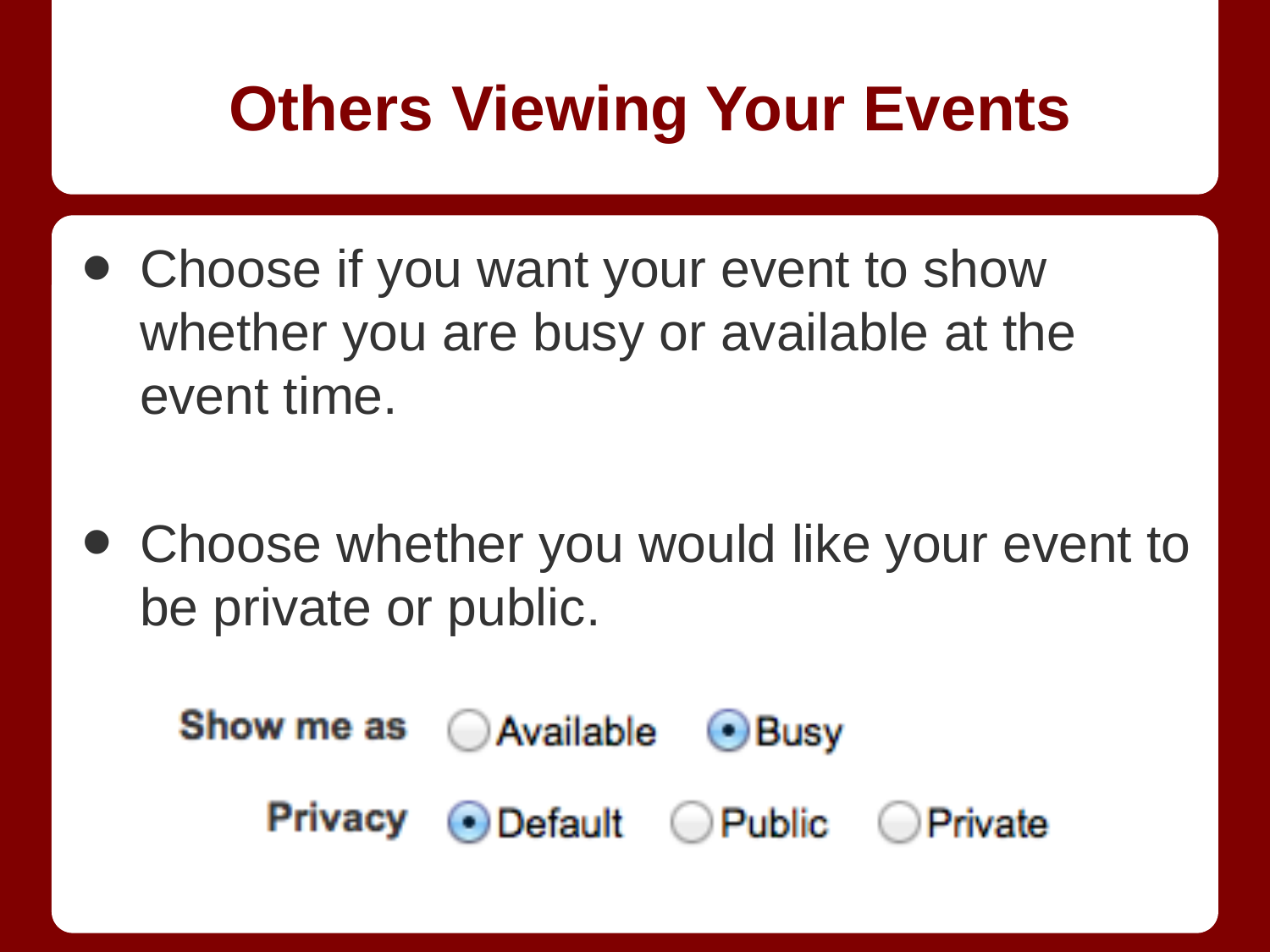

# Others Viewing Your Events
Choose if you want your event to show whether you are busy or available at the event time.

Choose whether you would like your event to be private or public.